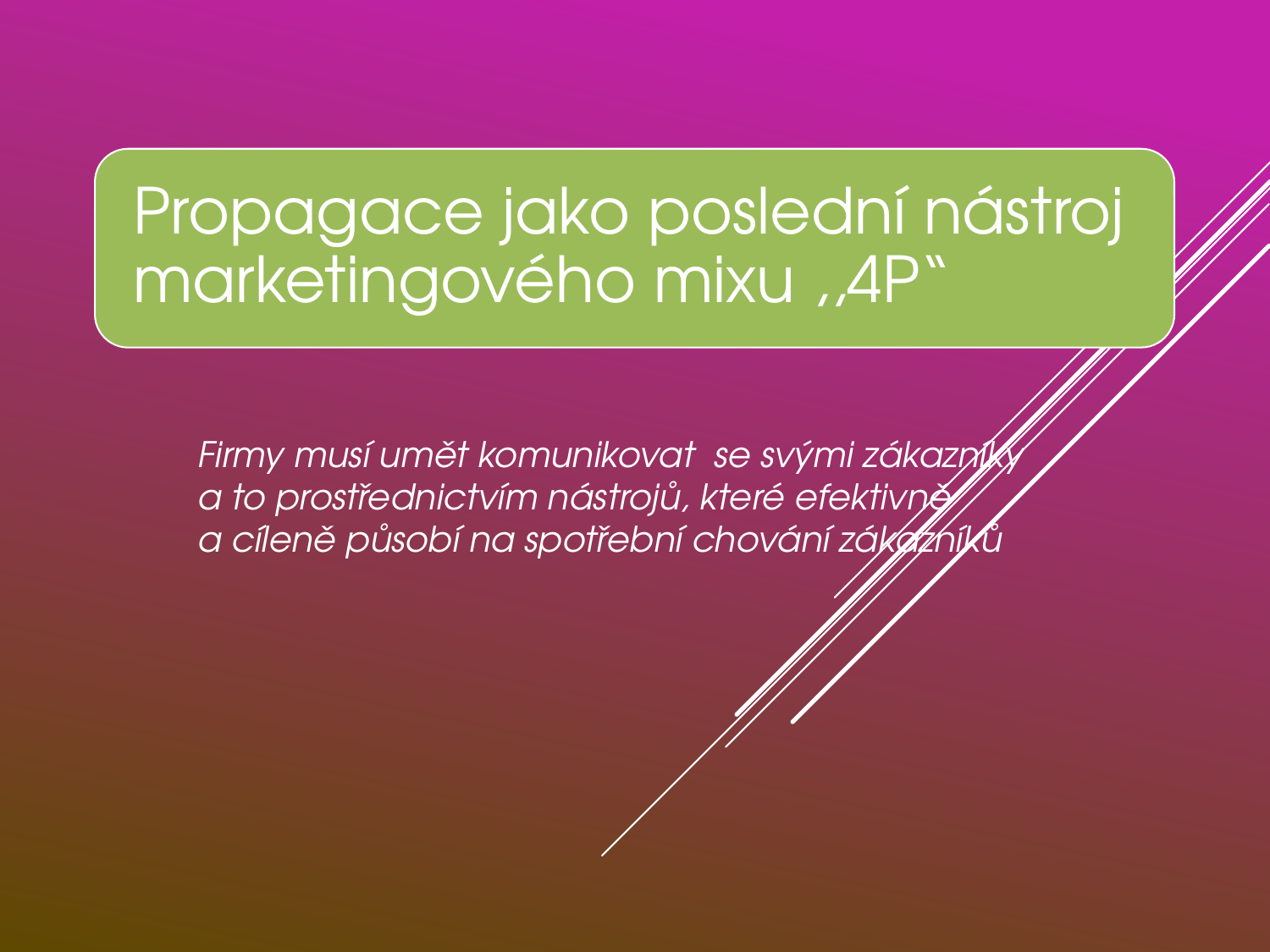

Propagace jako poslední nástroj marketingového mixu ,,4P“
Firmy musí umět komunikovat  se svými zákazníky
a to prostřednictvím nástrojů, které efektivně
a cíleně působí na spotřební chování zákazníků